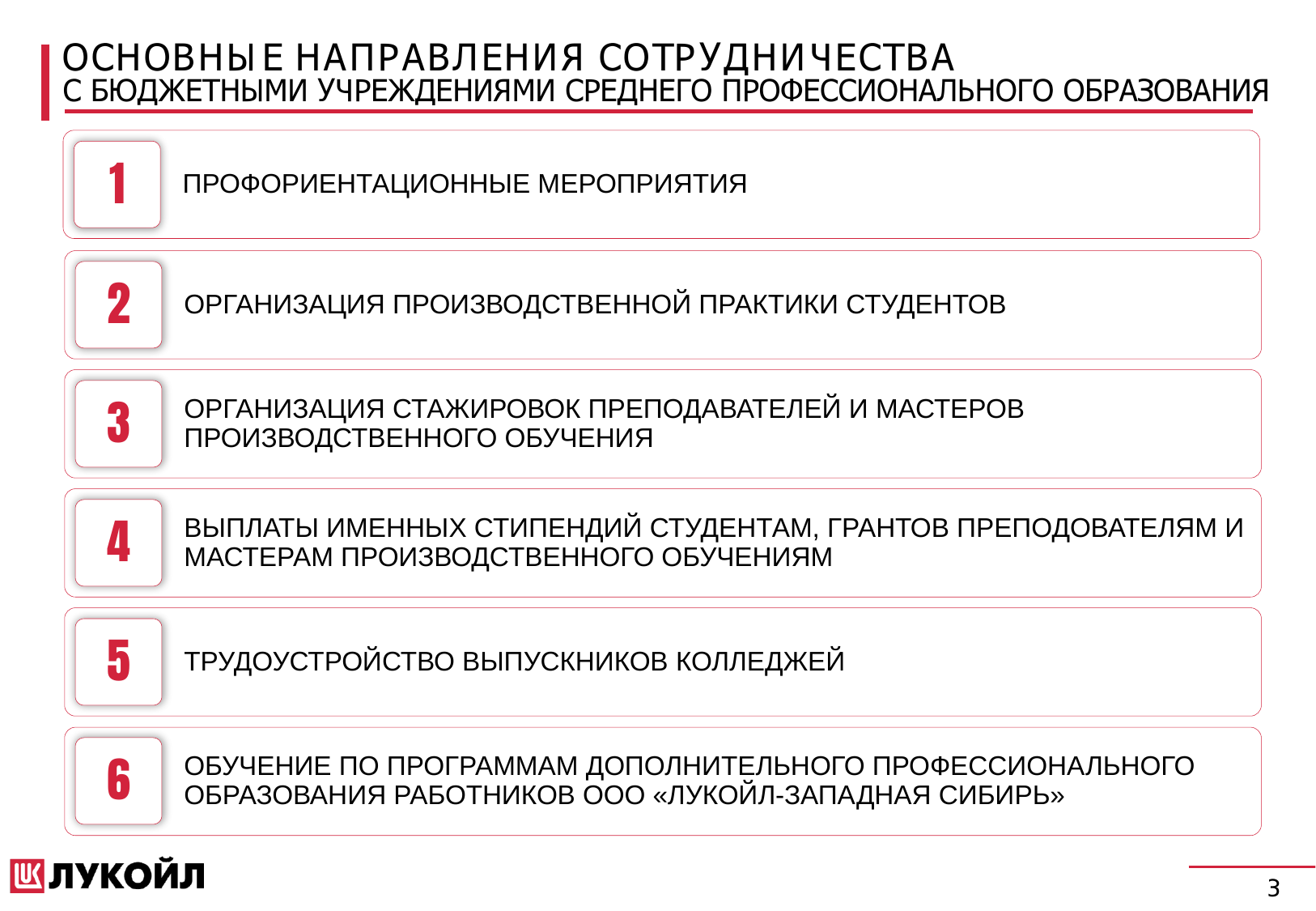

# ОСНОВНЫЕ НАПРАВЛЕНИЯ СОТРУДНИЧЕСТВА С БЮДЖЕТНЫМИ УЧРЕЖДЕНИЯМИ СРЕДНЕГО ПРОФЕССИОНАЛЬНОГО ОБРАЗОВАНИЯ
ПРОФОРИЕНТАЦИОННЫЕ МЕРОПРИЯТИЯ
1
ОРГАНИЗАЦИЯ ПРОИЗВОДСТВЕННОЙ ПРАКТИКИ СТУДЕНТОВ
2
ОРГАНИЗАЦИЯ СТАЖИРОВОК ПРЕПОДАВАТЕЛЕЙ И МАСТЕРОВ ПРОИЗВОДСТВЕННОГО ОБУЧЕНИЯ
3
ВЫПЛАТЫ ИМЕННЫХ СТИПЕНДИЙ СТУДЕНТАМ, ГРАНТОВ ПРЕПОДОВАТЕЛЯМ И МАСТЕРАМ ПРОИЗВОДСТВЕННОГО ОБУЧЕНИЯМ
4
ТРУДОУСТРОЙСТВО ВЫПУСКНИКОВ КОЛЛЕДЖЕЙ
5
ОБУЧЕНИЕ ПО ПРОГРАММАМ ДОПОЛНИТЕЛЬНОГО ПРОФЕССИОНАЛЬНОГО ОБРАЗОВАНИЯ РАБОТНИКОВ ООО «ЛУКОЙЛ-ЗАПАДНАЯ СИБИРЬ»
6